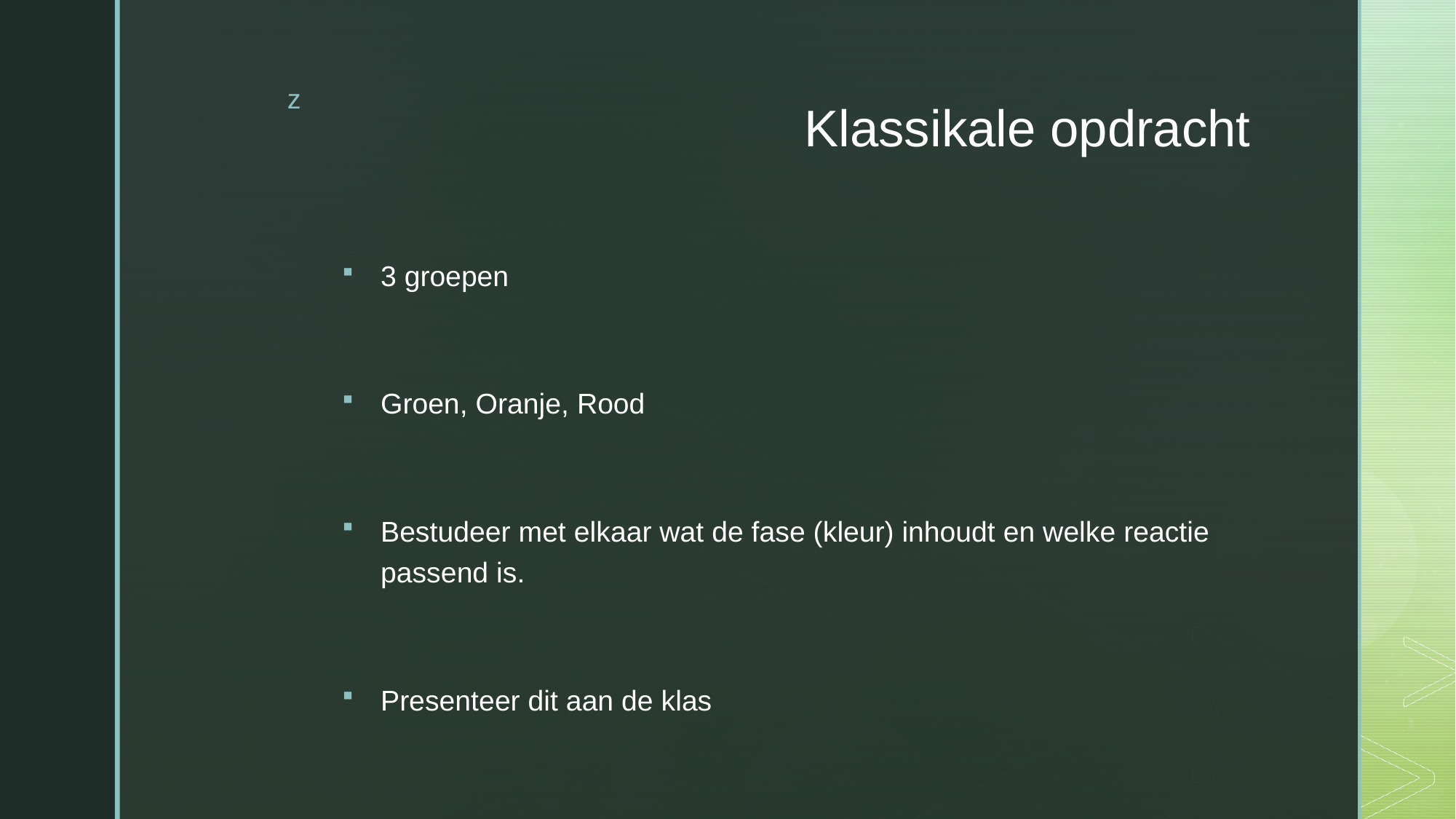

# Klassikale opdracht
3 groepen

Groen, Oranje, Rood

Bestudeer met elkaar wat de fase (kleur) inhoudt en welke reactie passend is.

Presenteer dit aan de klas